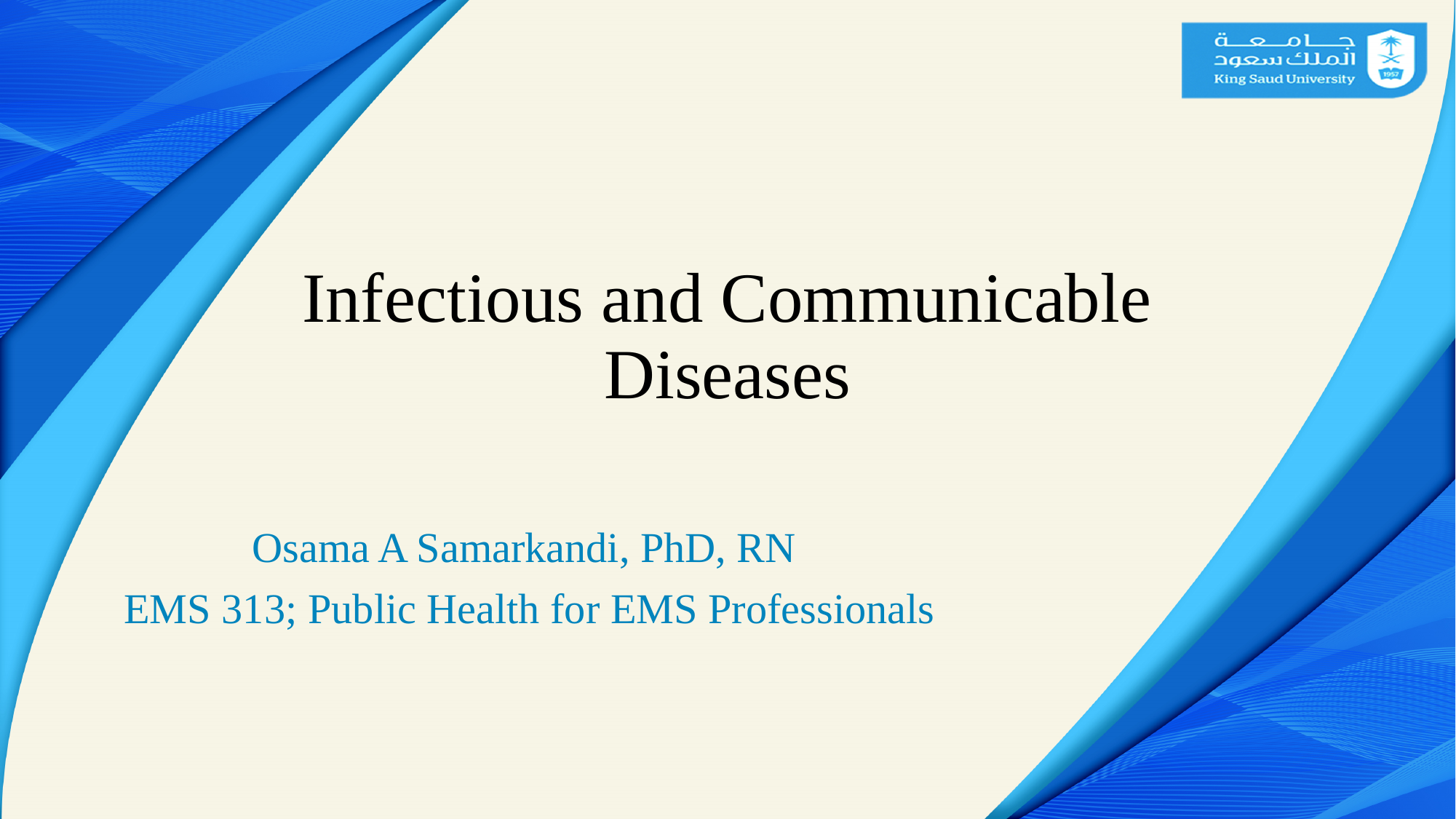

# Infectious and Communicable Diseases
Osama A Samarkandi, PhD, RN
EMS 313; Public Health for EMS Professionals